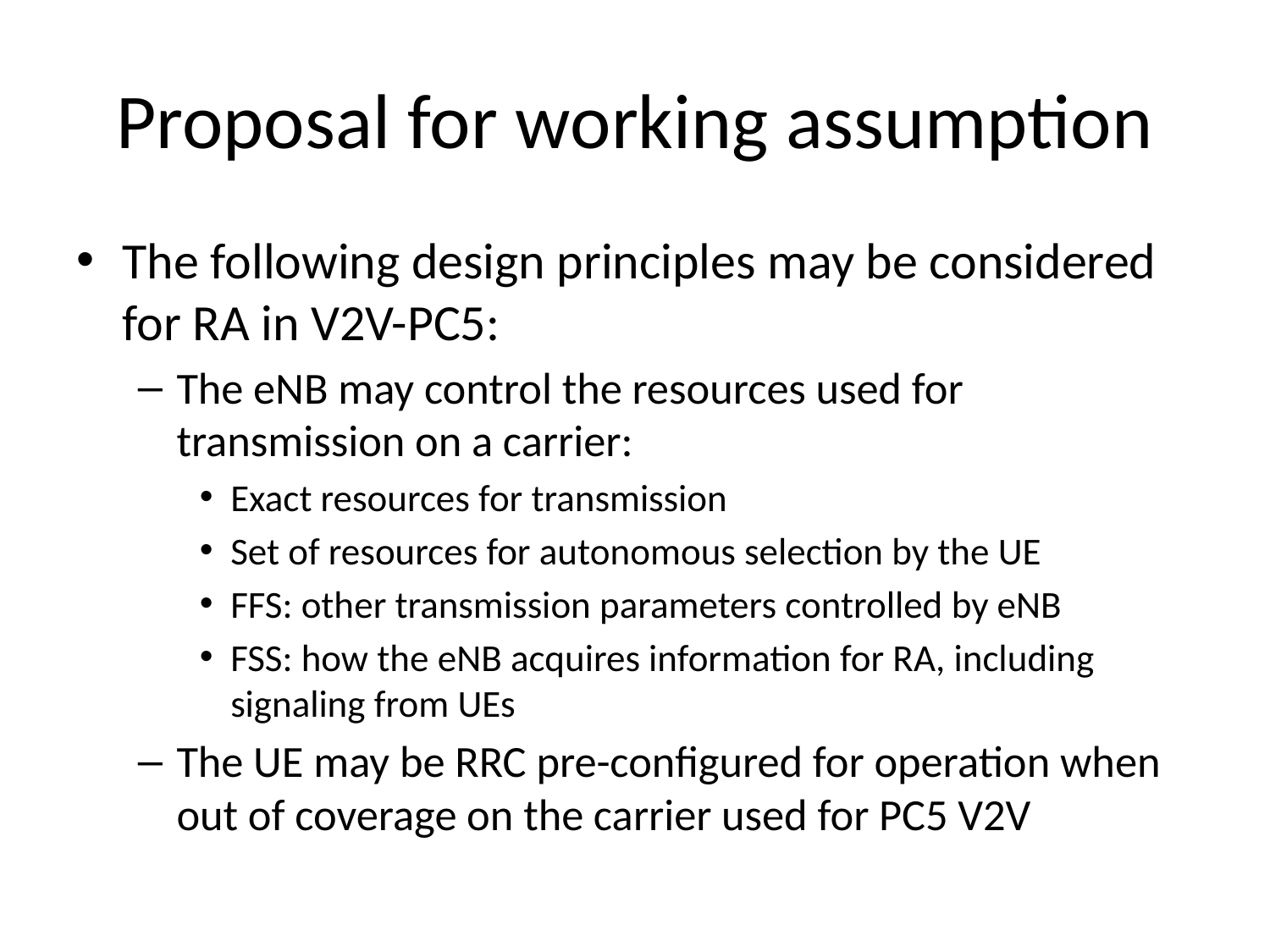

# Proposal for working assumption
The following design principles may be considered for RA in V2V-PC5:
The eNB may control the resources used for transmission on a carrier:
Exact resources for transmission
Set of resources for autonomous selection by the UE
FFS: other transmission parameters controlled by eNB
FSS: how the eNB acquires information for RA, including signaling from UEs
The UE may be RRC pre-configured for operation when out of coverage on the carrier used for PC5 V2V